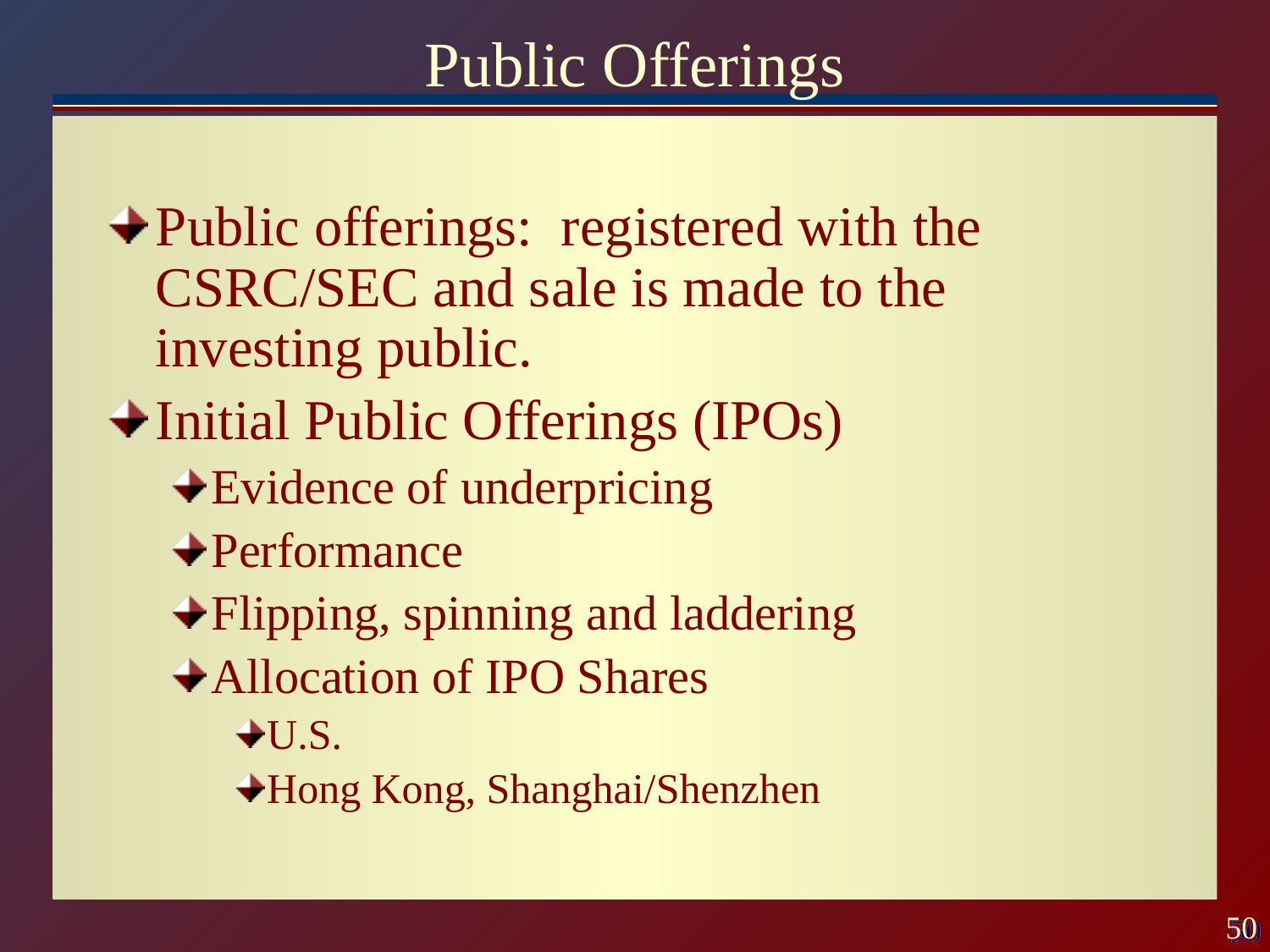

# Public Offerings
Public offerings:  registered with the CSRC/SEC and sale is made to the investing public.
Initial Public Offerings (IPOs)
Evidence of underpricing
Performance
Flipping, spinning and laddering
Allocation of IPO Shares
U.S.
Hong Kong, Shanghai/Shenzhen